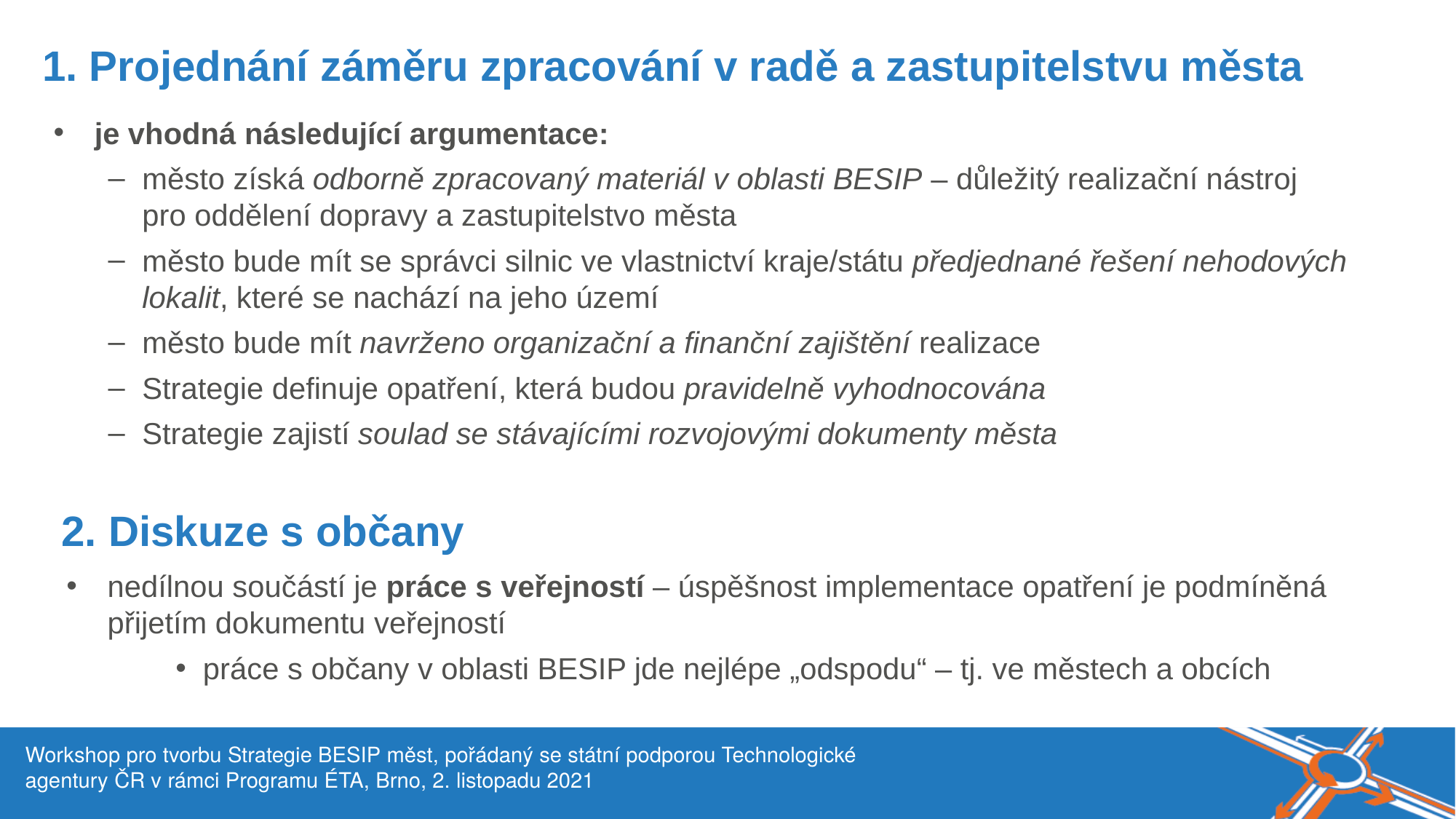

1. Projednání záměru zpracování v radě a zastupitelstvu města
je vhodná následující argumentace:
město získá odborně zpracovaný materiál v oblasti BESIP – důležitý realizační nástroj pro oddělení dopravy a zastupitelstvo města
město bude mít se správci silnic ve vlastnictví kraje/státu předjednané řešení nehodových lokalit, které se nachází na jeho území
město bude mít navrženo organizační a finanční zajištění realizace
Strategie definuje opatření, která budou pravidelně vyhodnocována
Strategie zajistí soulad se stávajícími rozvojovými dokumenty města
2. Diskuze s občany
nedílnou součástí je práce s veřejností – úspěšnost implementace opatření je podmíněná přijetím dokumentu veřejností
práce s občany v oblasti BESIP jde nejlépe „odspodu“ – tj. ve městech a obcích
Workshop pro tvorbu Strategie BESIP měst, pořádaný se státní podporou Technologické agentury ČR v rámci Programu ÉTA, Brno, 2. listopadu 2021